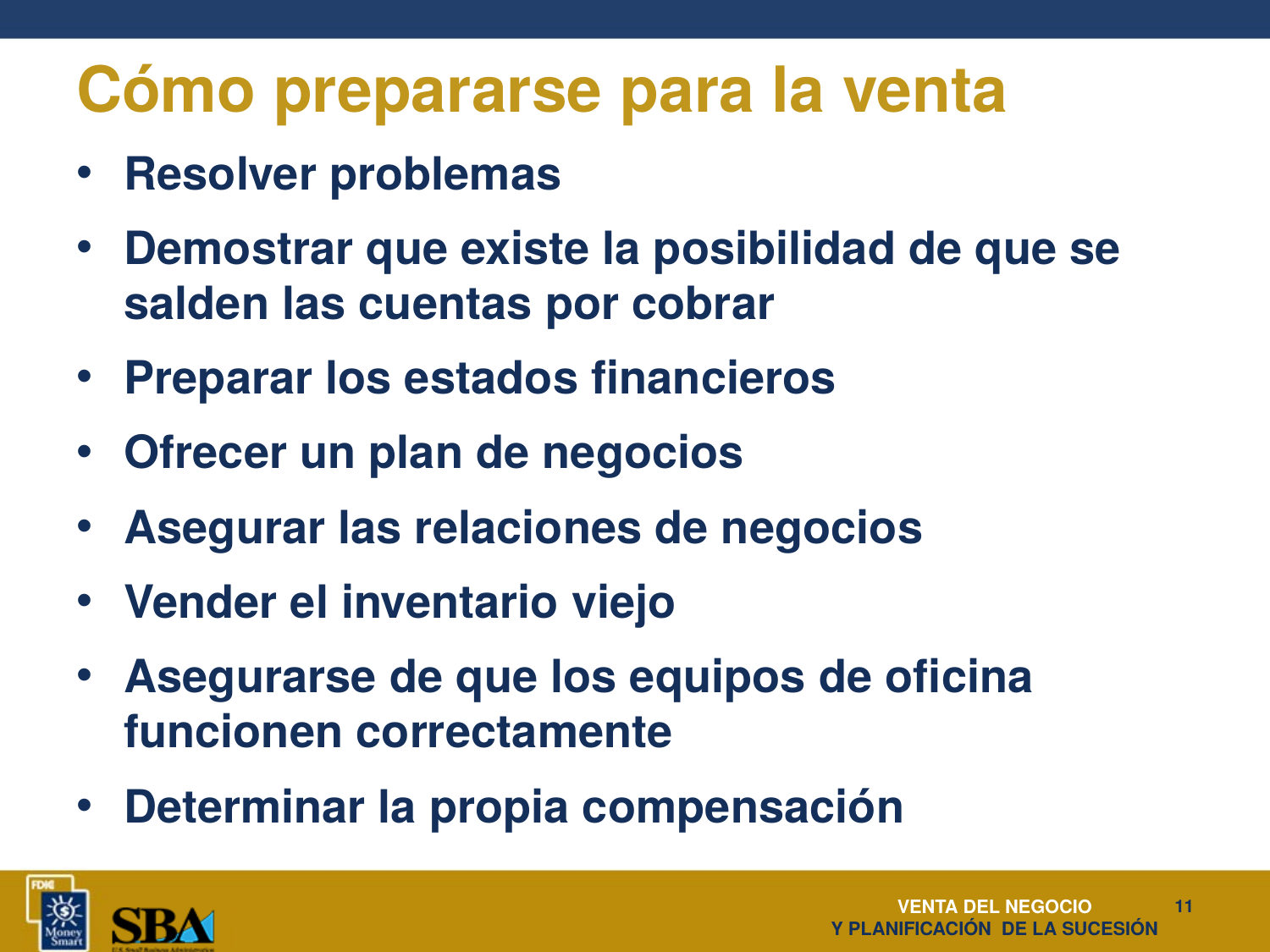

# Cómo prepararse para la venta
Resolver problemas
Demostrar que existe la posibilidad de que se salden las cuentas por cobrar
Preparar los estados financieros
Ofrecer un plan de negocios
Asegurar las relaciones de negocios
Vender el inventario viejo
Asegurarse de que los equipos de oficina funcionen correctamente
Determinar la propia compensación